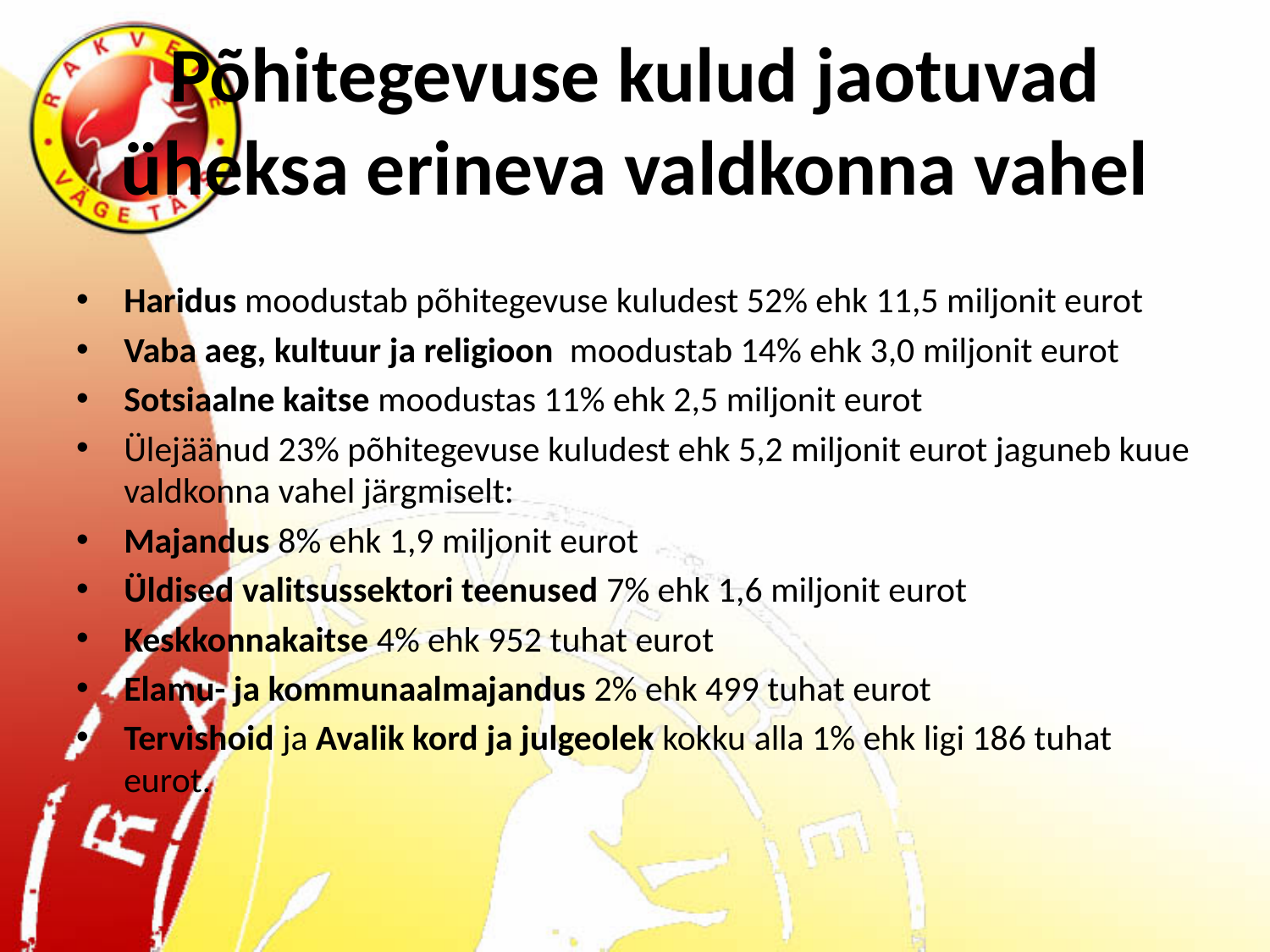

# Põhitegevuse kulud jaotuvad üheksa erineva valdkonna vahel

Haridus moodustab põhitegevuse kuludest 52% ehk 11,5 miljonit eurot
Vaba aeg, kultuur ja religioon  moodustab 14% ehk 3,0 miljonit eurot
Sotsiaalne kaitse moodustas 11% ehk 2,5 miljonit eurot
Ülejäänud 23% põhitegevuse kuludest ehk 5,2 miljonit eurot jaguneb kuue valdkonna vahel järgmiselt:
Majandus 8% ehk 1,9 miljonit eurot
Üldised valitsussektori teenused 7% ehk 1,6 miljonit eurot
Keskkonnakaitse 4% ehk 952 tuhat eurot
Elamu- ja kommunaalmajandus 2% ehk 499 tuhat eurot
Tervishoid ja Avalik kord ja julgeolek kokku alla 1% ehk ligi 186 tuhat eurot.